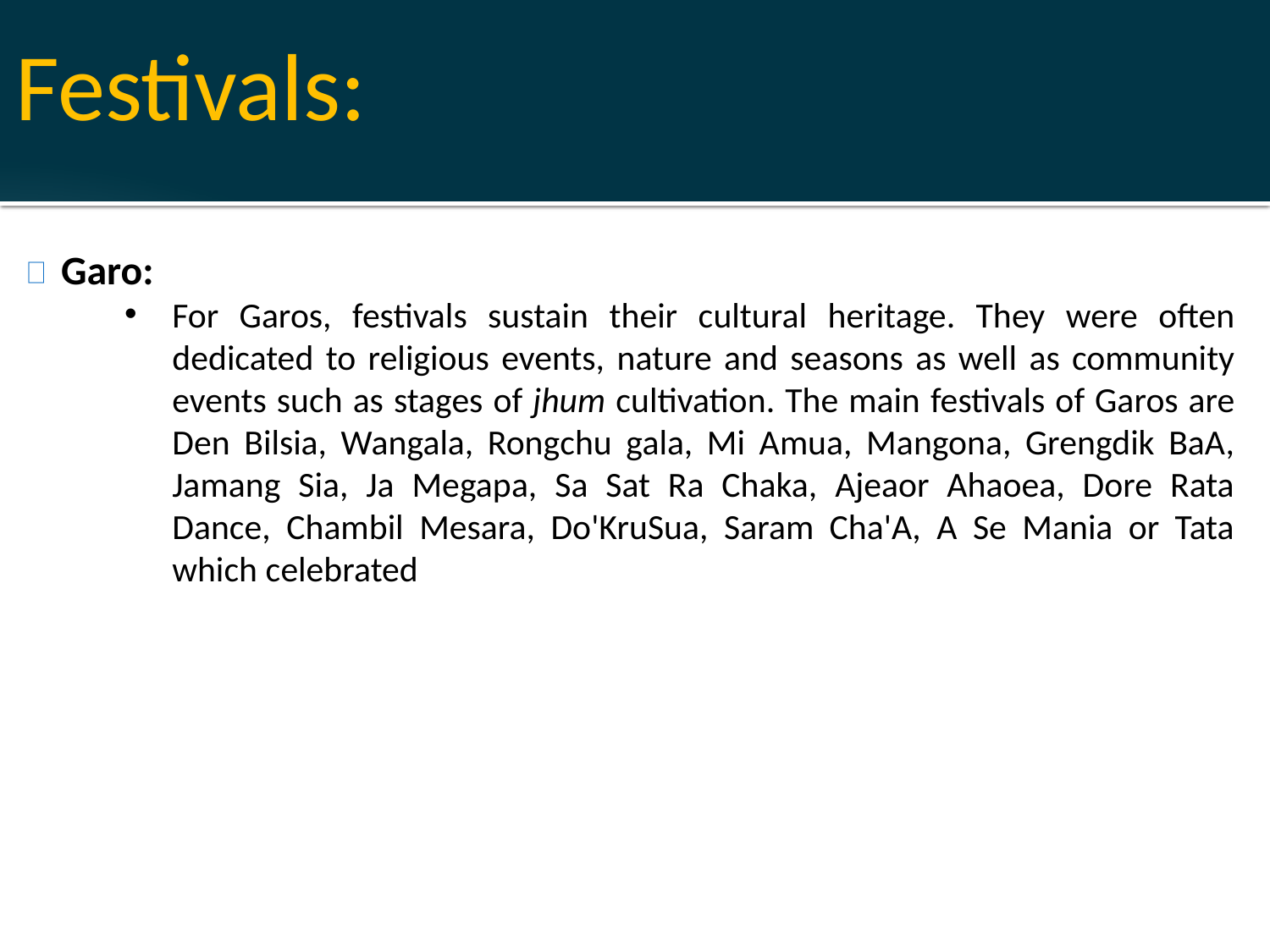

Festivals:
Garo:
For Garos, festivals sustain their cultural heritage. They were often dedicated to religious events, nature and seasons as well as community events such as stages of jhum cultivation. The main festivals of Garos are Den Bilsia, Wangala, Rongchu gala, Mi Amua, Mangona, Grengdik BaA, Jamang Sia, Ja Megapa, Sa Sat Ra Chaka, Ajeaor Ahaoea, Dore Rata Dance, Chambil Mesara, Do'KruSua, Saram Cha'A, A Se Mania or Tata which celebrated